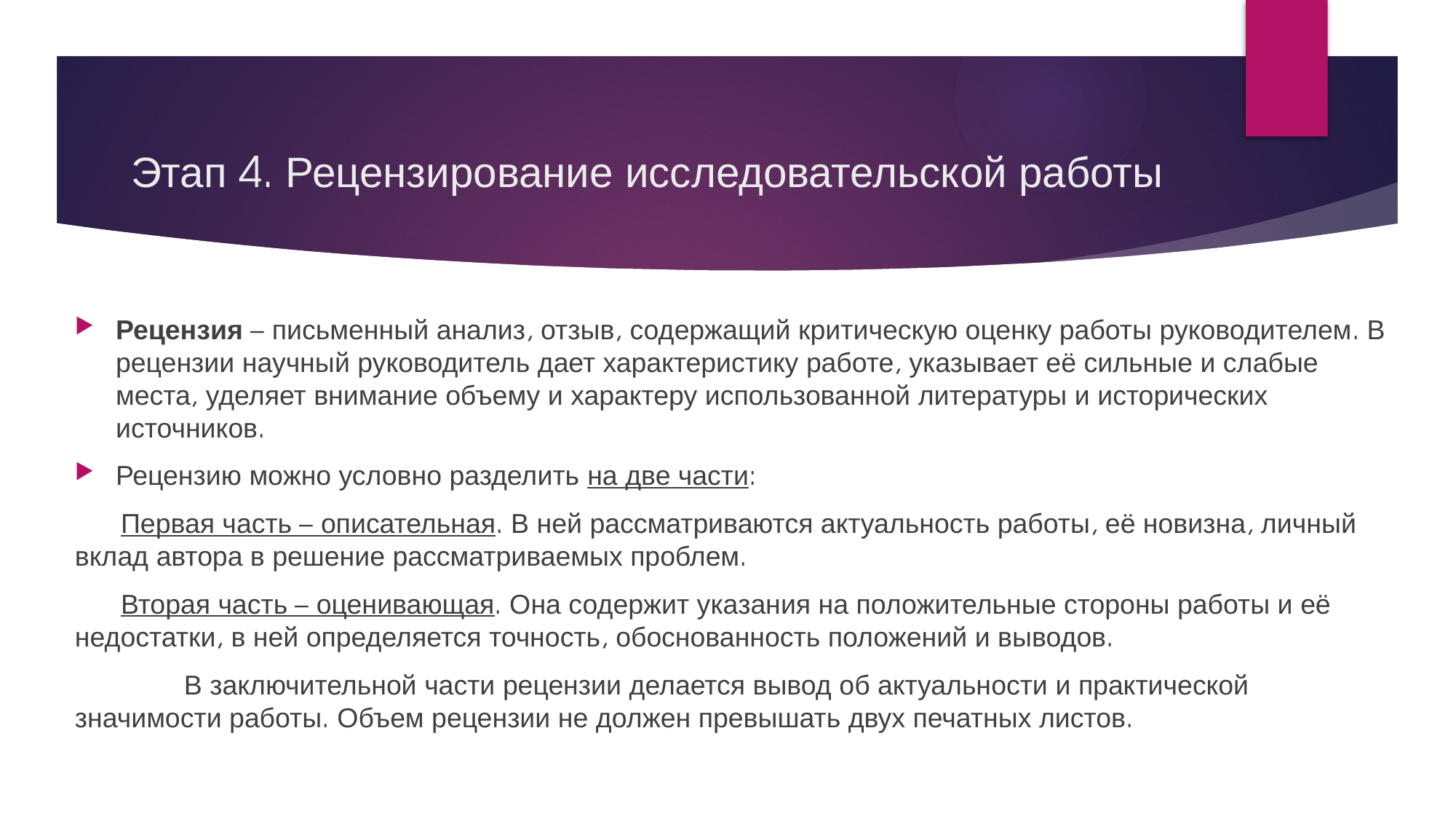

# Этап 4. Рецензирование исследовательской работы
Рецензия – письменный анализ, отзыв, содержащий критическую оценку работы руководителем. В рецензии научный руководитель дает характеристику работе, указывает её сильные и слабые места, уделяет внимание объему и характеру использованной литературы и исторических источников.
Рецензию можно условно разделить на две части:
      Первая часть – описательная. В ней рассматриваются актуальность работы, её новизна, личный вклад автора в решение рассматриваемых проблем.
      Вторая часть – оценивающая. Она содержит указания на положительные стороны работы и её недостатки, в ней определяется точность, обоснованность положений и выводов.
	В заключительной части рецензии делается вывод об актуальности и практической значимости работы. Объем рецензии не должен превышать двух печатных листов.